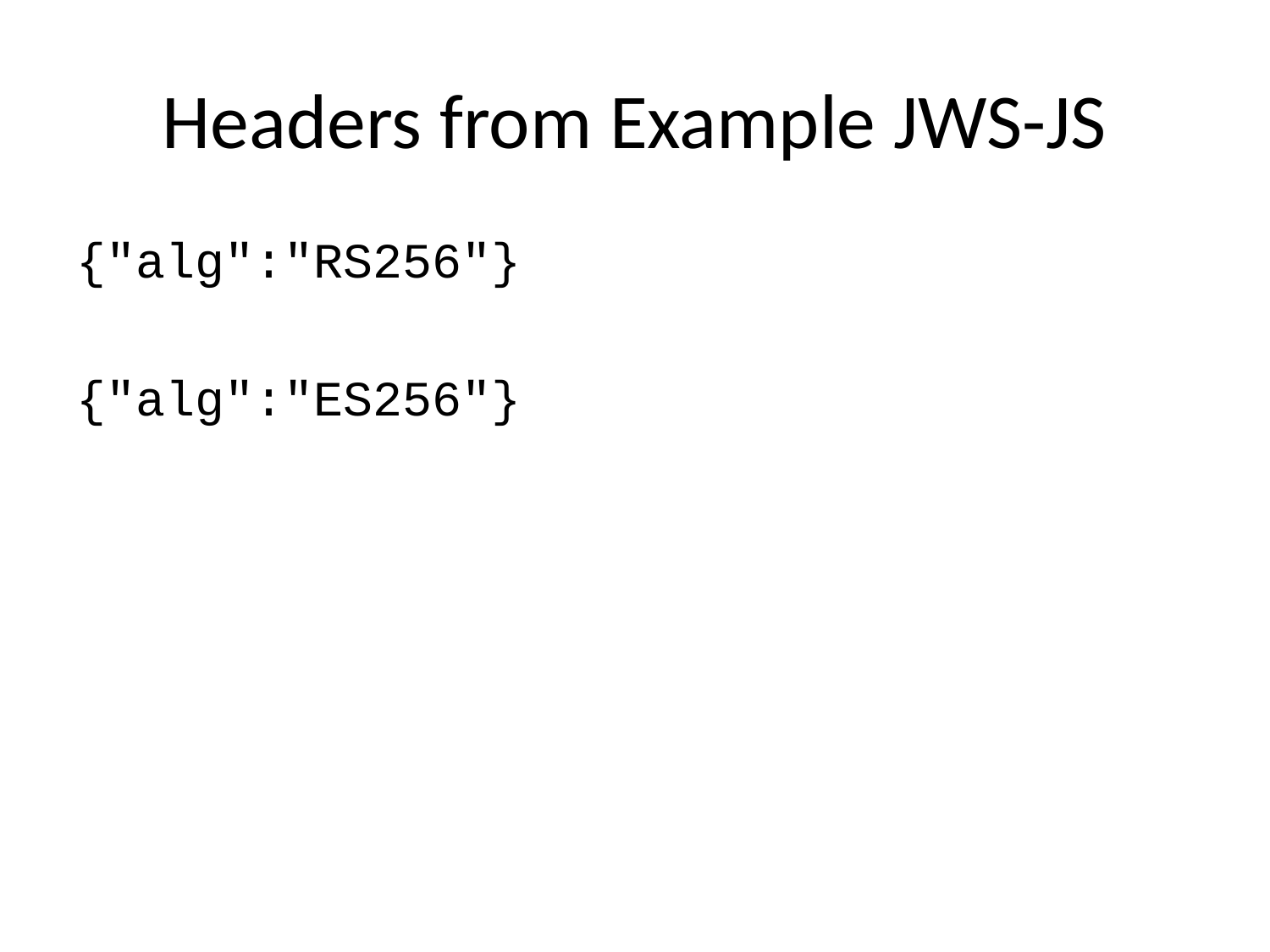

# Headers from Example JWS-JS
{"alg":"RS256"}

{"alg":"ES256"}